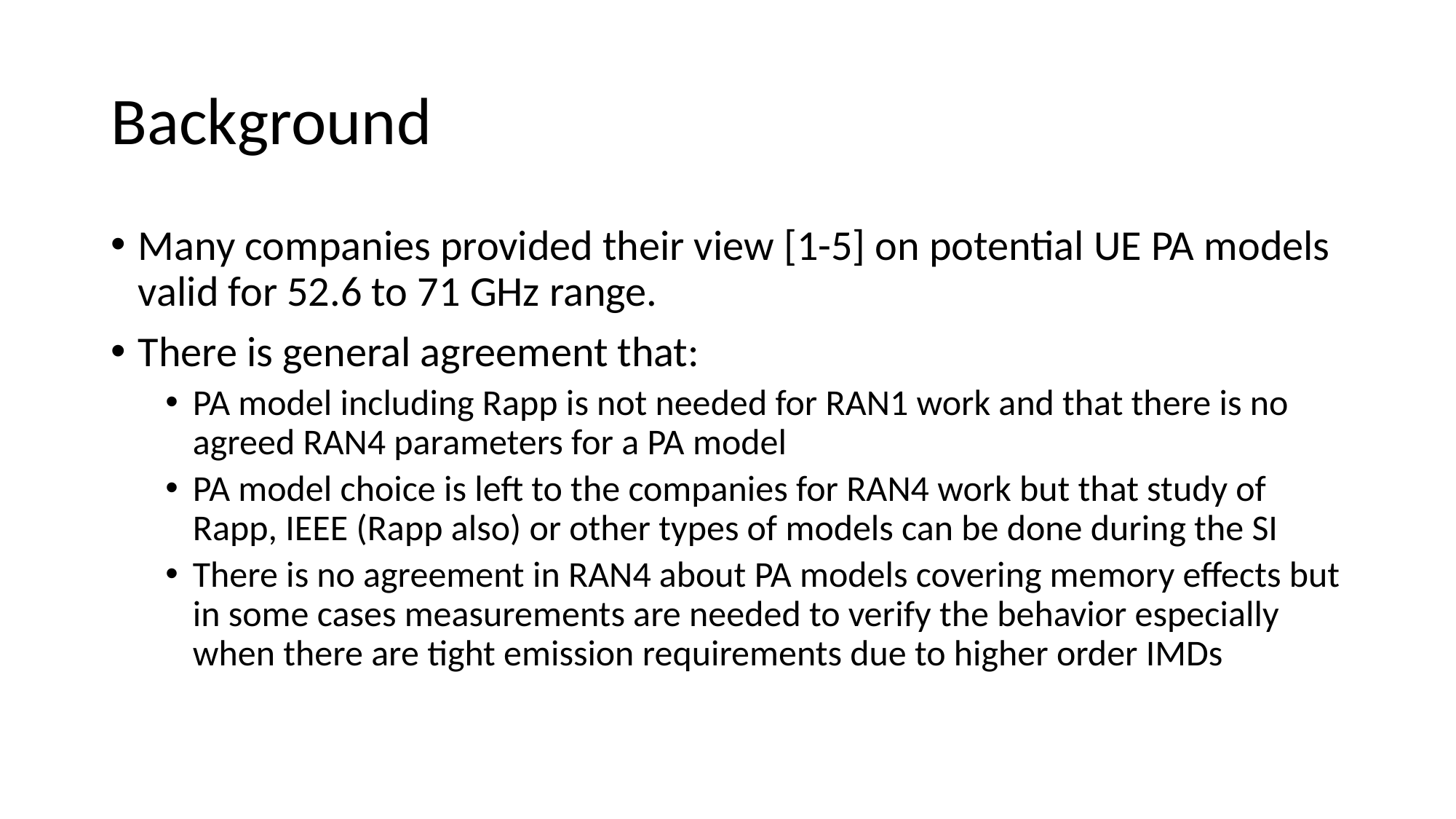

# Background
Many companies provided their view [1-5] on potential UE PA models valid for 52.6 to 71 GHz range.
There is general agreement that:
PA model including Rapp is not needed for RAN1 work and that there is no agreed RAN4 parameters for a PA model
PA model choice is left to the companies for RAN4 work but that study of Rapp, IEEE (Rapp also) or other types of models can be done during the SI
There is no agreement in RAN4 about PA models covering memory effects but in some cases measurements are needed to verify the behavior especially when there are tight emission requirements due to higher order IMDs